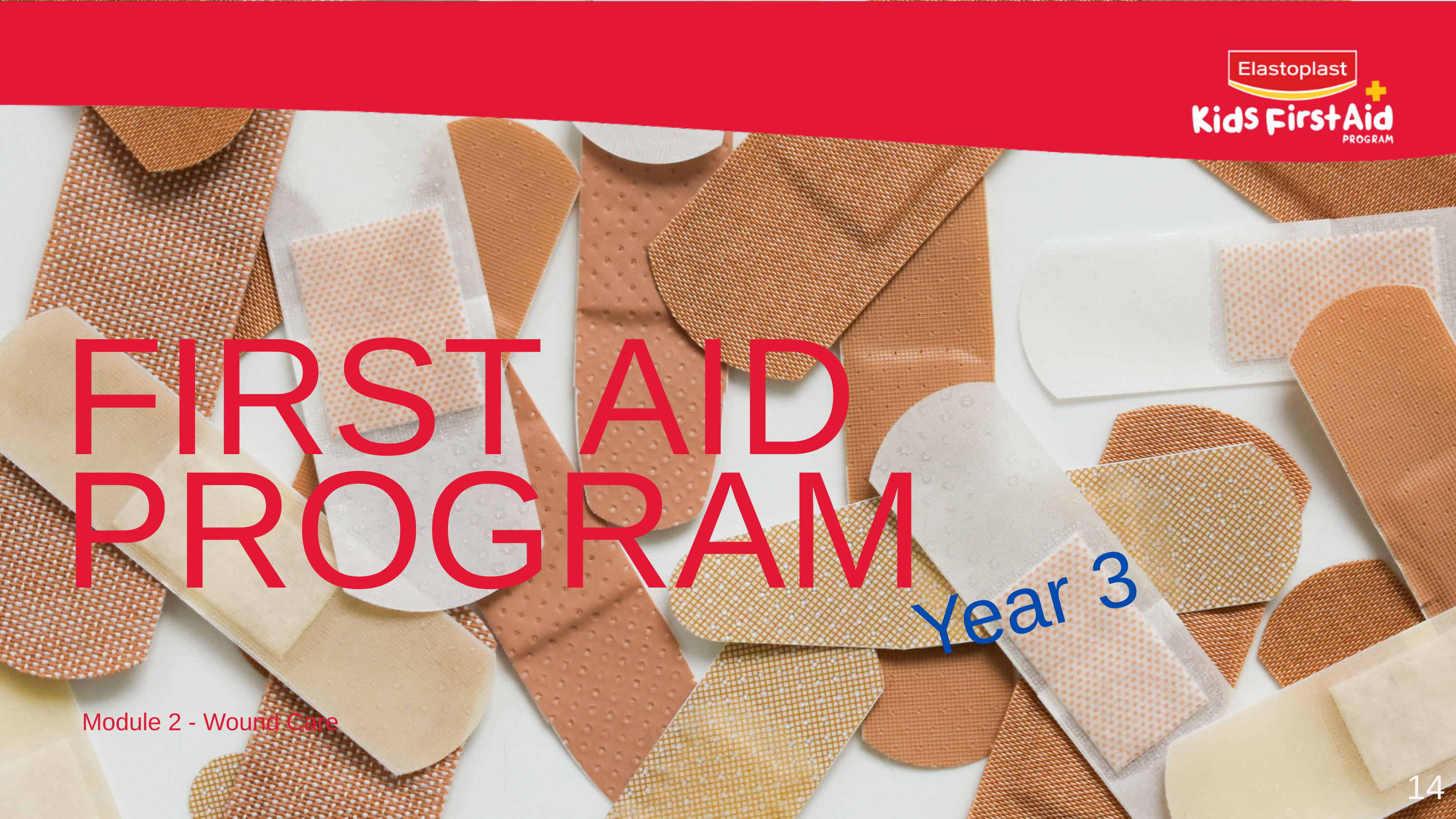

FIRST AID PROGRAM
Year 3
Module 2 - Wound Care
14